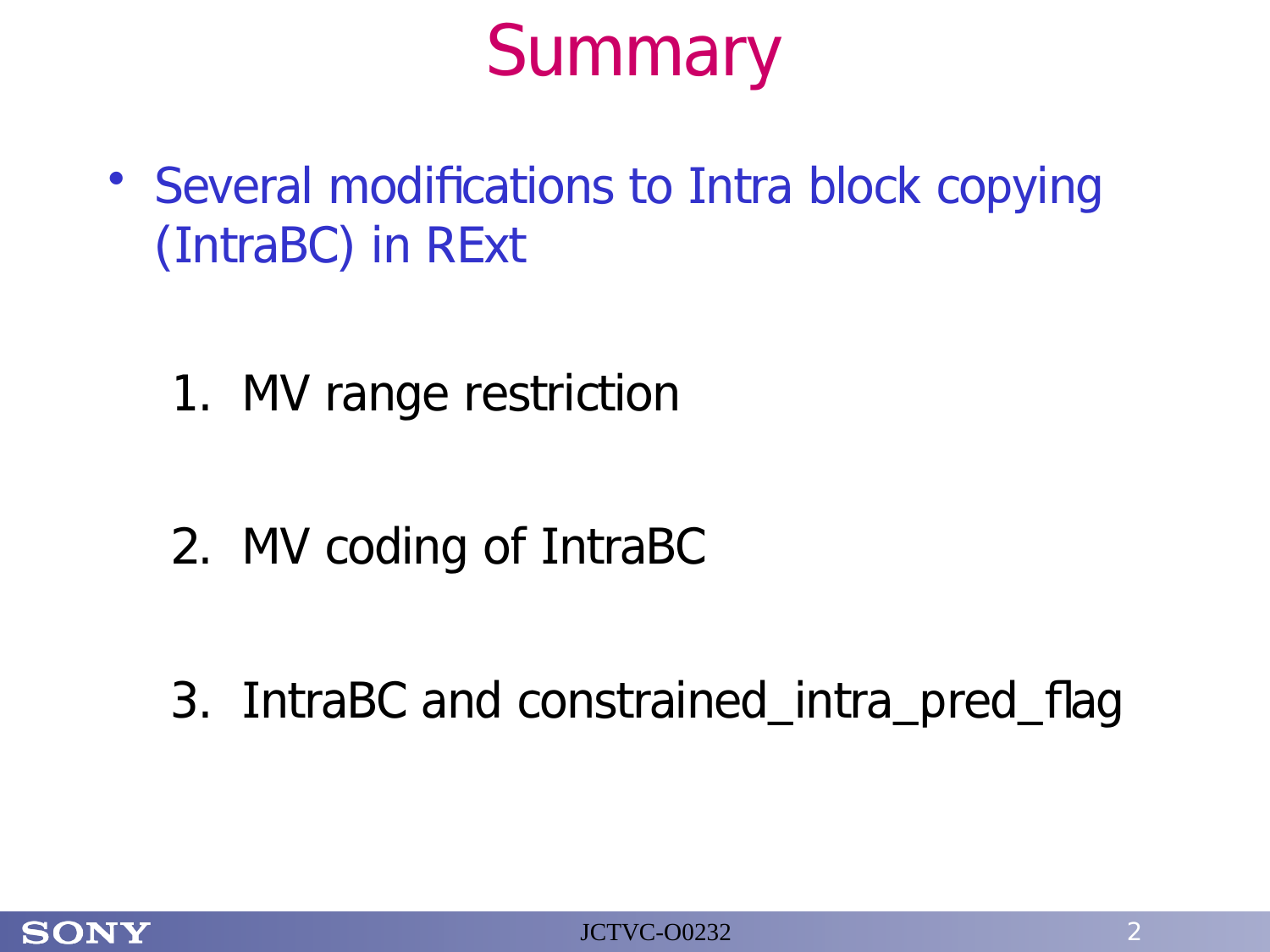

# Summary
Several modifications to Intra block copying (IntraBC) in RExt

MV range restriction

MV coding of IntraBC

IntraBC and constrained_intra_pred_flag

JCTVC-O0232
2